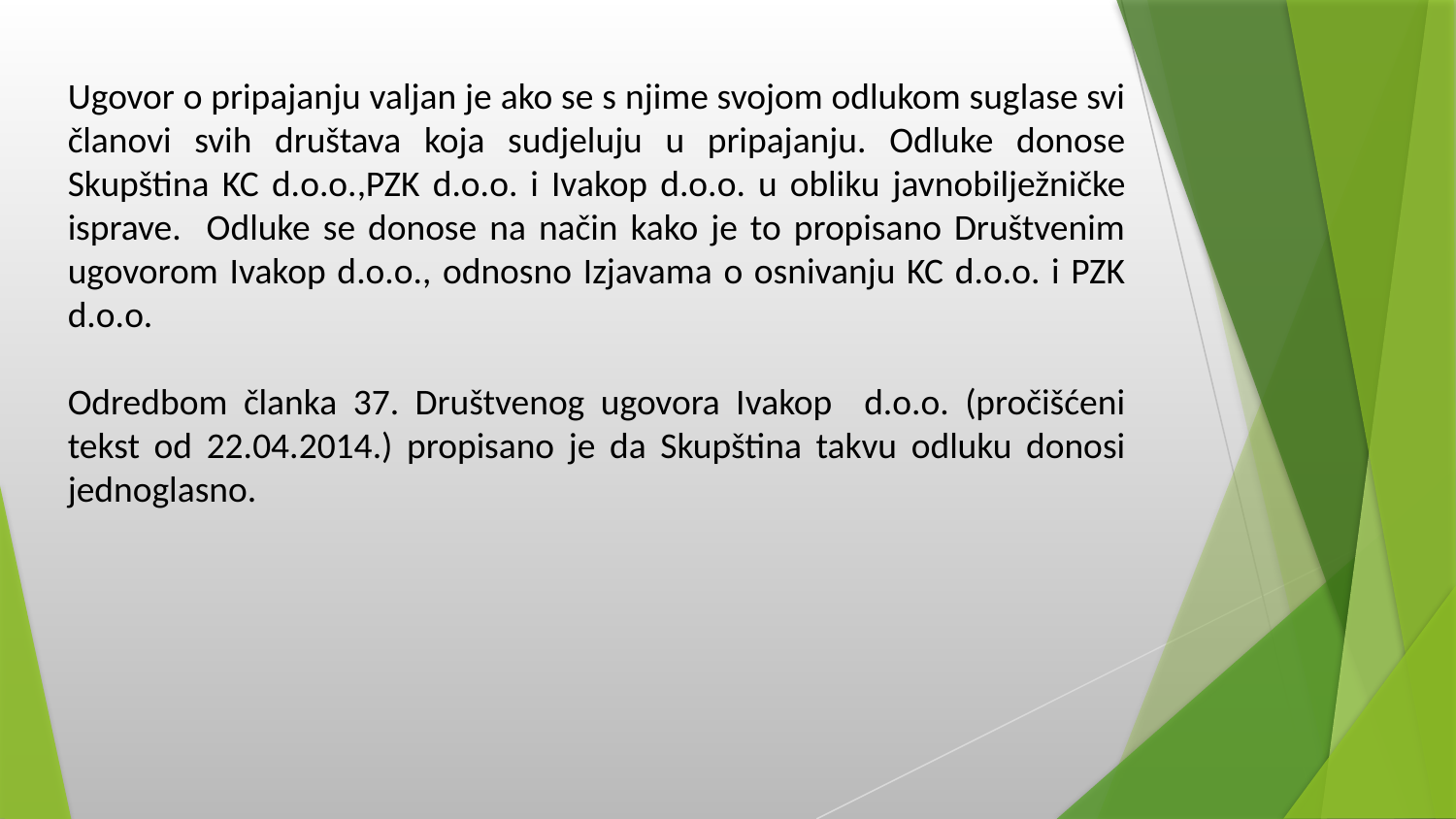

Ugovor o pripajanju valjan je ako se s njime svojom odlukom suglase svi članovi svih društava koja sudjeluju u pripajanju. Odluke donose Skupština KC d.o.o.,PZK d.o.o. i Ivakop d.o.o. u obliku javnobilježničke isprave.  Odluke se donose na način kako je to propisano Društvenim ugovorom Ivakop d.o.o., odnosno Izjavama o osnivanju KC d.o.o. i PZK d.o.o.

Odredbom članka 37. Društvenog ugovora Ivakop  d.o.o. (pročišćeni tekst od 22.04.2014.) propisano je da Skupština takvu odluku donosi jednoglasno.